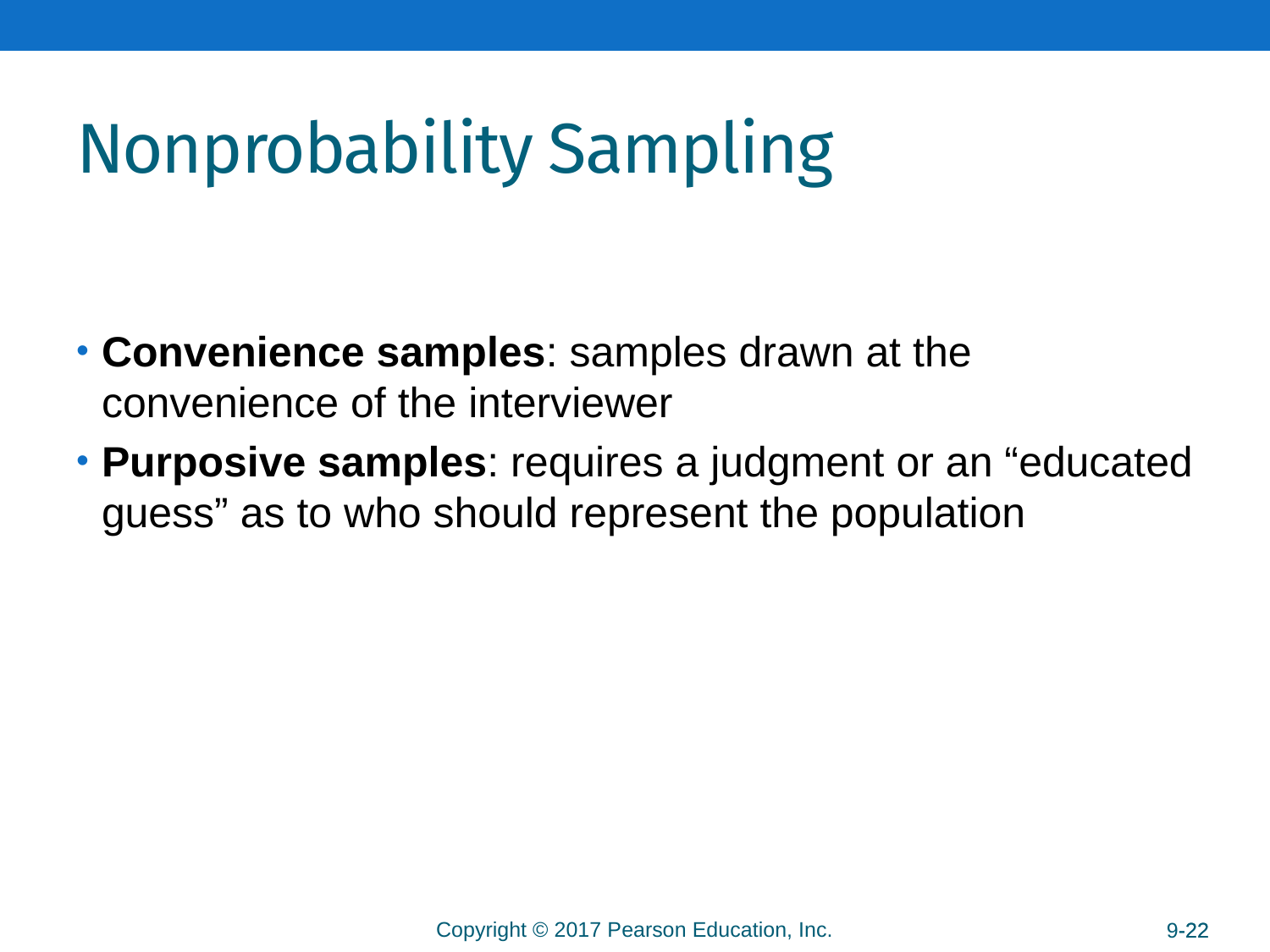

# Nonprobability Sampling
Convenience samples: samples drawn at the convenience of the interviewer
Purposive samples: requires a judgment or an “educated guess” as to who should represent the population